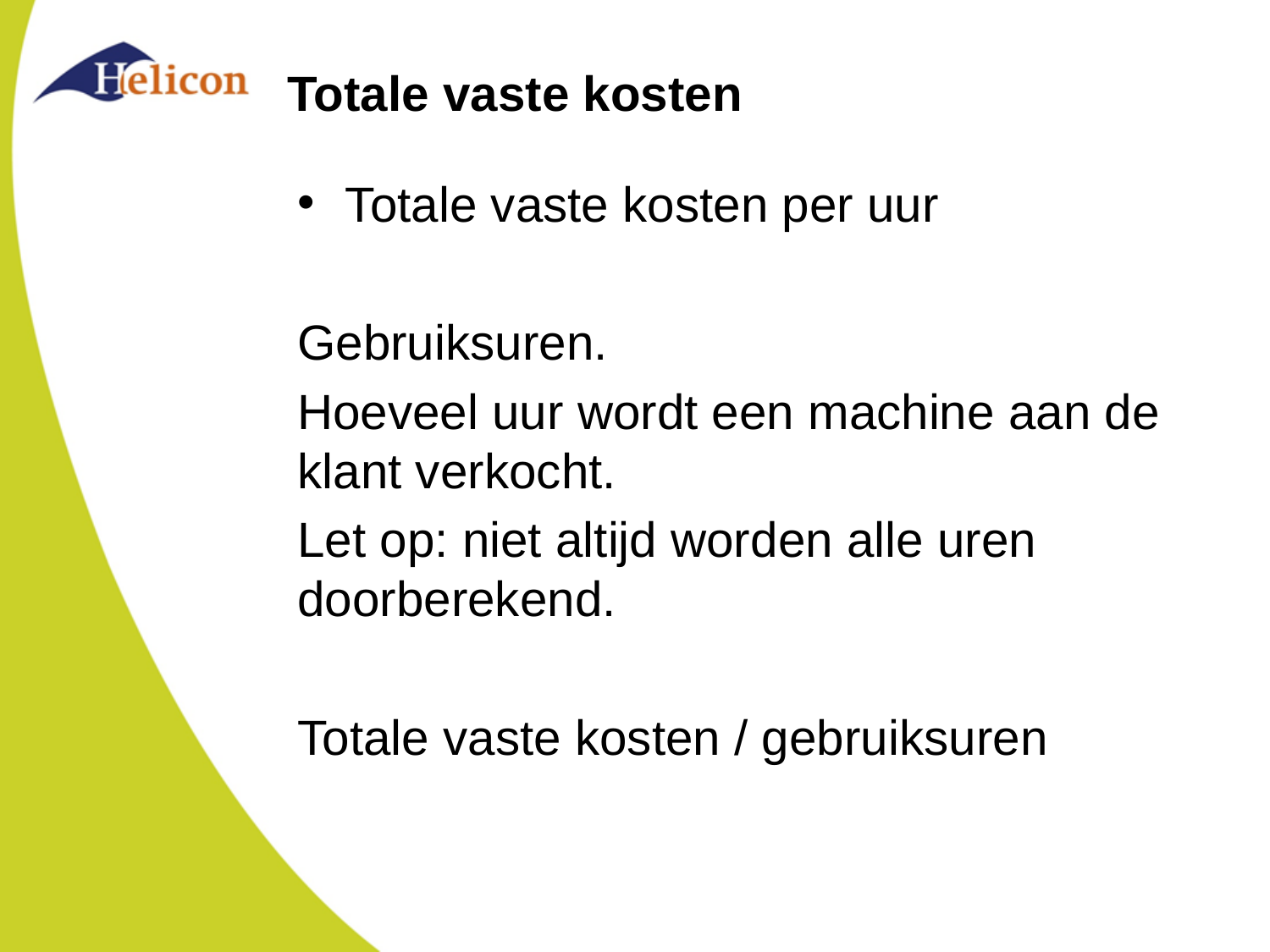

# Totale vaste kosten
Totale vaste kosten per uur

Gebruiksuren.
Hoeveel uur wordt een machine aan de klant verkocht.
Let op: niet altijd worden alle uren doorberekend.

Totale vaste kosten / gebruiksuren